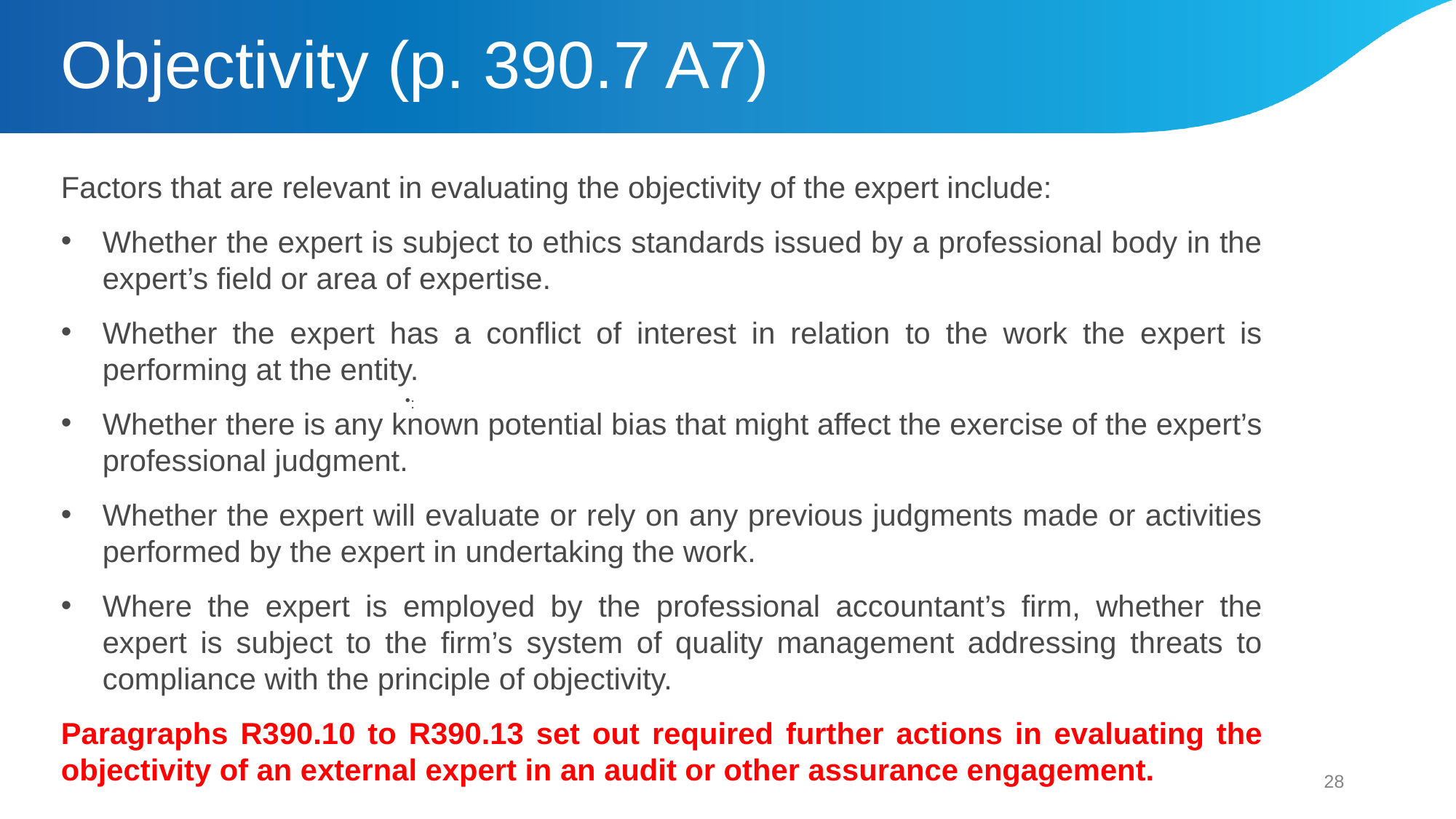

# Objectivity (p. 390.7 A7)
Factors that are relevant in evaluating the objectivity of the expert include:
Whether the expert is subject to ethics standards issued by a professional body in the expert’s field or area of expertise.
Whether the expert has a conflict of interest in relation to the work the expert is performing at the entity.
Whether there is any known potential bias that might affect the exercise of the expert’s professional judgment.
Whether the expert will evaluate or rely on any previous judgments made or activities performed by the expert in undertaking the work.
Where the expert is employed by the professional accountant’s firm, whether the expert is subject to the firm’s system of quality management addressing threats to compliance with the principle of objectivity.
Paragraphs R390.10 to R390.13 set out required further actions in evaluating the objectivity of an external expert in an audit or other assurance engagement.

:
28